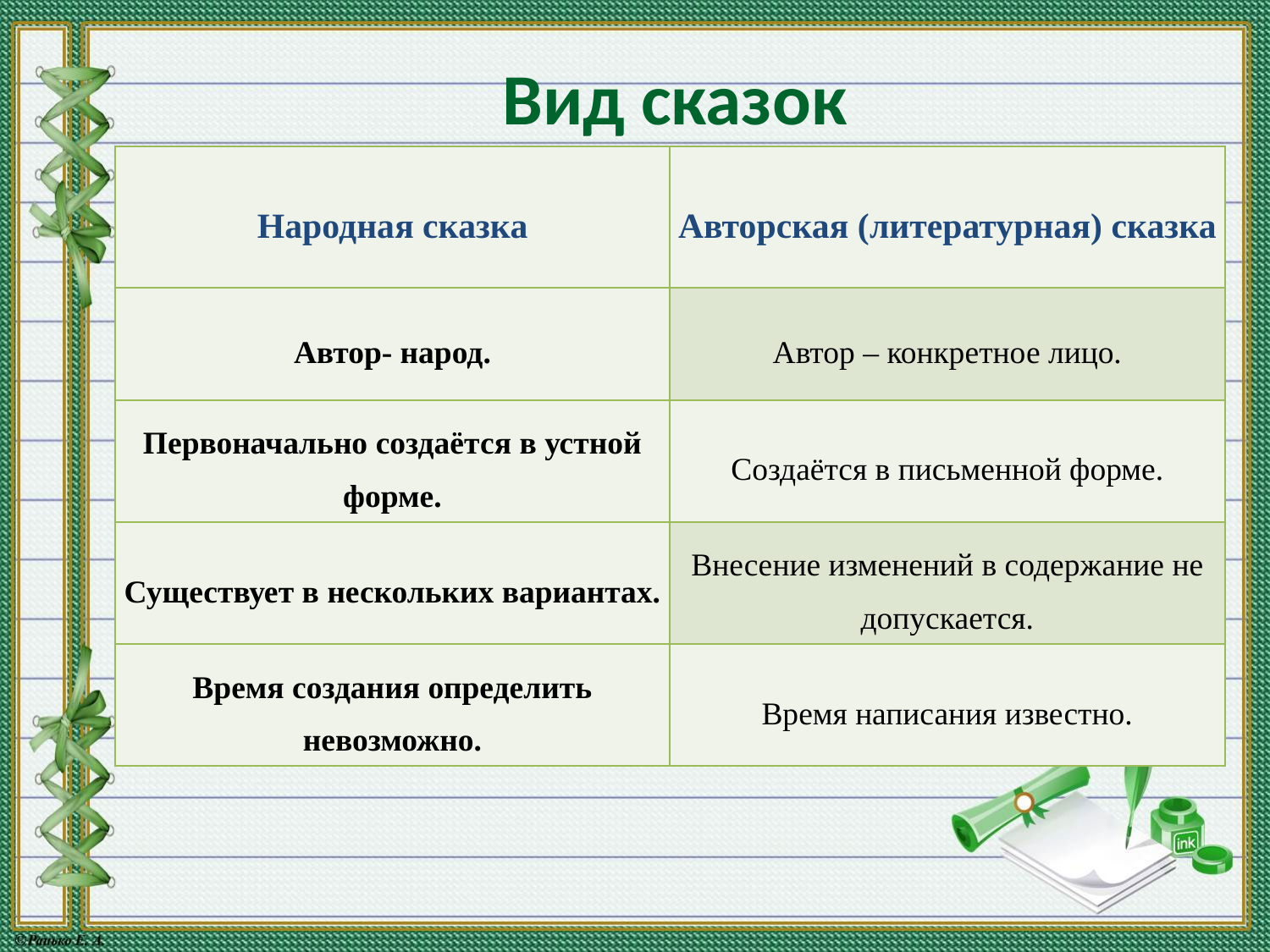

# Вид сказок
| Народная сказка | Авторская (литературная) сказка |
| --- | --- |
| Автор- народ. | Автор – конкретное лицо. |
| Первоначально создаётся в устной форме. | Создаётся в письменной форме. |
| Существует в нескольких вариантах. | Внесение изменений в содержание не допускается. |
| Время создания определить невозможно. | Время написания известно. |